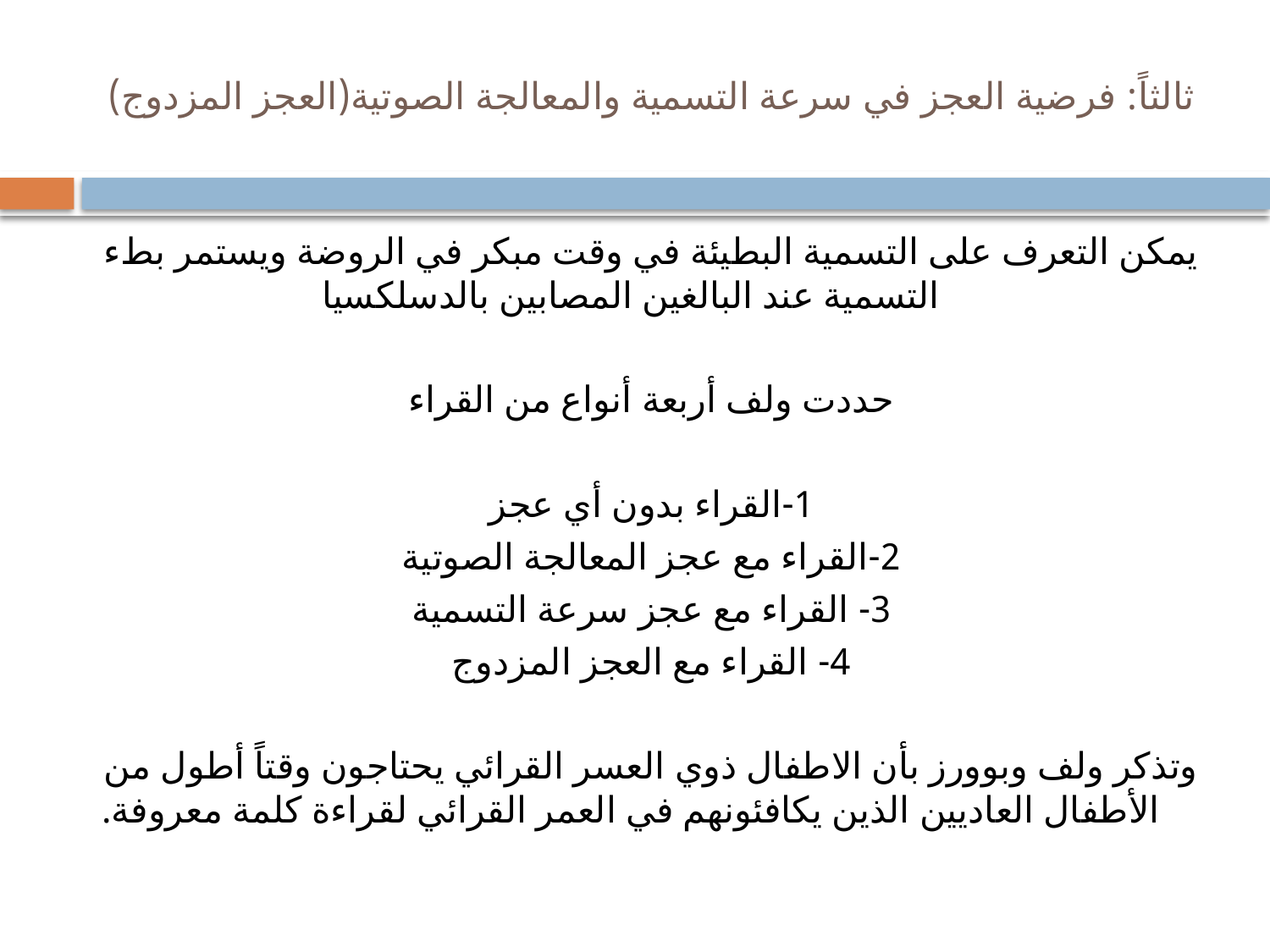

# ثالثاً: فرضية العجز في سرعة التسمية والمعالجة الصوتية(العجز المزدوج)
يمكن التعرف على التسمية البطيئة في وقت مبكر في الروضة ويستمر بطء التسمية عند البالغين المصابين بالدسلكسيا

حددت ولف أربعة أنواع من القراء

1-القراء بدون أي عجز
2-القراء مع عجز المعالجة الصوتية
3- القراء مع عجز سرعة التسمية
4- القراء مع العجز المزدوج

وتذكر ولف وبوورز بأن الاطفال ذوي العسر القرائي يحتاجون وقتاً أطول من الأطفال العاديين الذين يكافئونهم في العمر القرائي لقراءة كلمة معروفة.